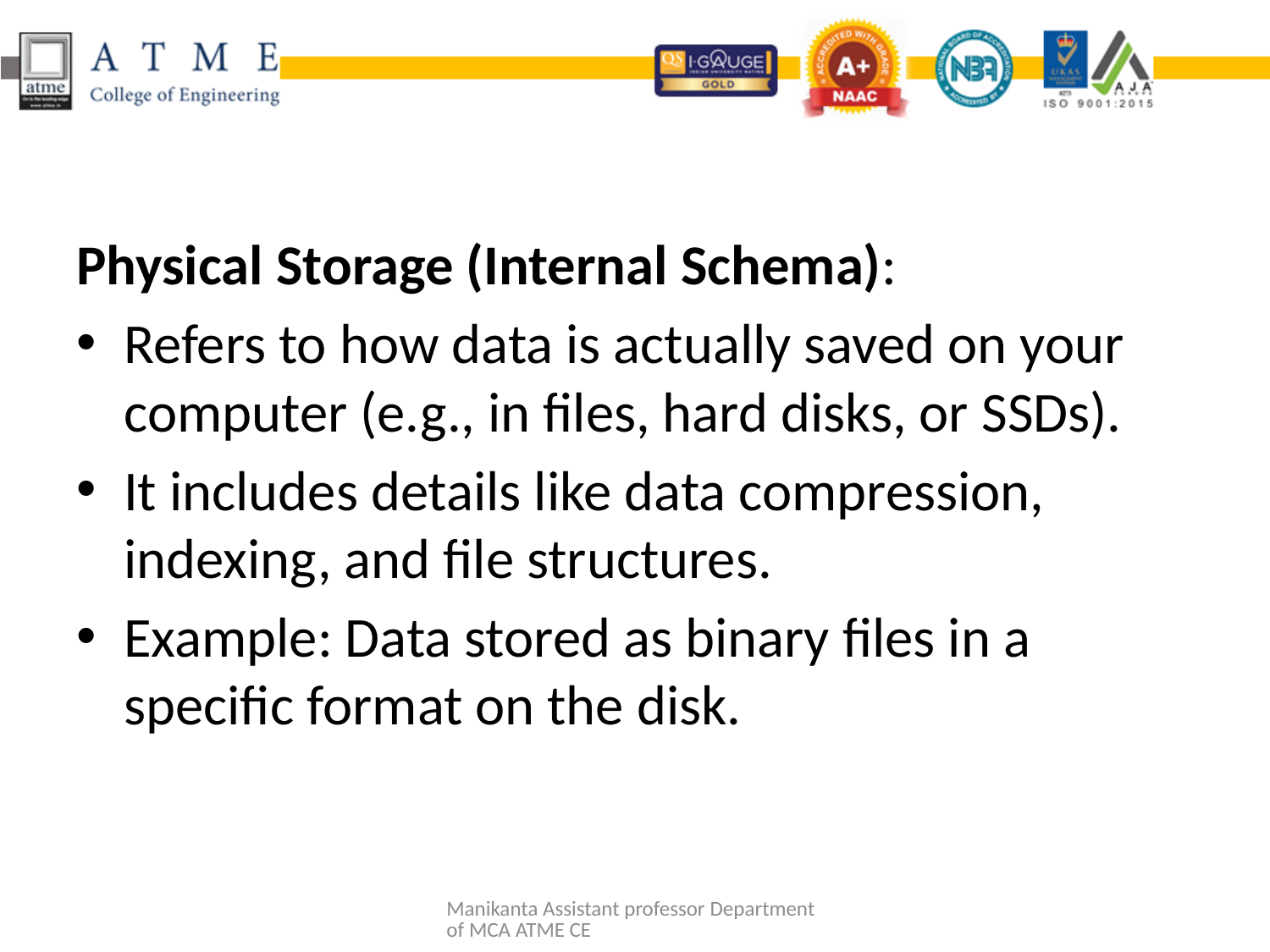

Physical Storage (Internal Schema):
Refers to how data is actually saved on your computer (e.g., in files, hard disks, or SSDs).
It includes details like data compression, indexing, and file structures.
Example: Data stored as binary files in a specific format on the disk.

Manikanta Assistant professor Department of MCA ATME CE